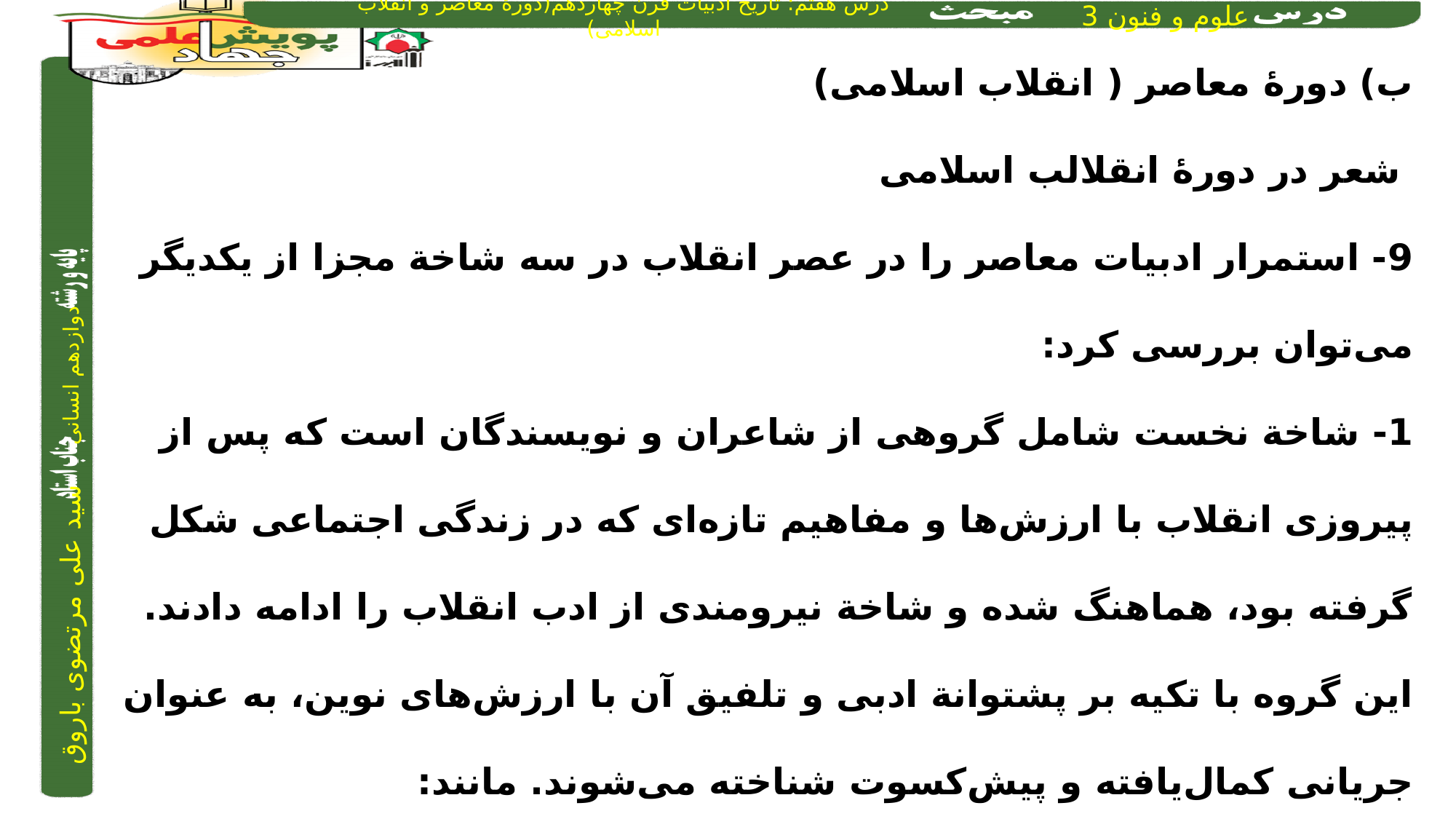

ب) دورۀ معاصر ( انقلاب اسلامی)
 شعر در دورۀ انقلالب اسلامی
9- استمرار ادبیات معاصر را در عصر انقلاب در سه شاخة مجزا از یکدیگر می‌توان بررسی کرد:
1- شاخة نخست شامل گروهی از شاعران و نویسندگان است که پس از پیروزی انقلاب با ارزش‌ها و مفاهیم تازه‌ای که در زندگی اجتماعی شکل گرفته بود، هماهنگ شده و شاخة نیرومندی از ادب انقلاب را ادامه دادند. این گروه با تکیه بر پشتوانة ادبی و تلفیق آن با ارزش‌های نوین، به عنوان جریانی کمال‌یافته و پیش‌کسوت شناخته می‌شوند. مانند:
حمید سبزواری، قیصر امین‌پور، سیدعلی موسوی گرمارودی، سیدحسن حسینی و نصرالله مردانی.